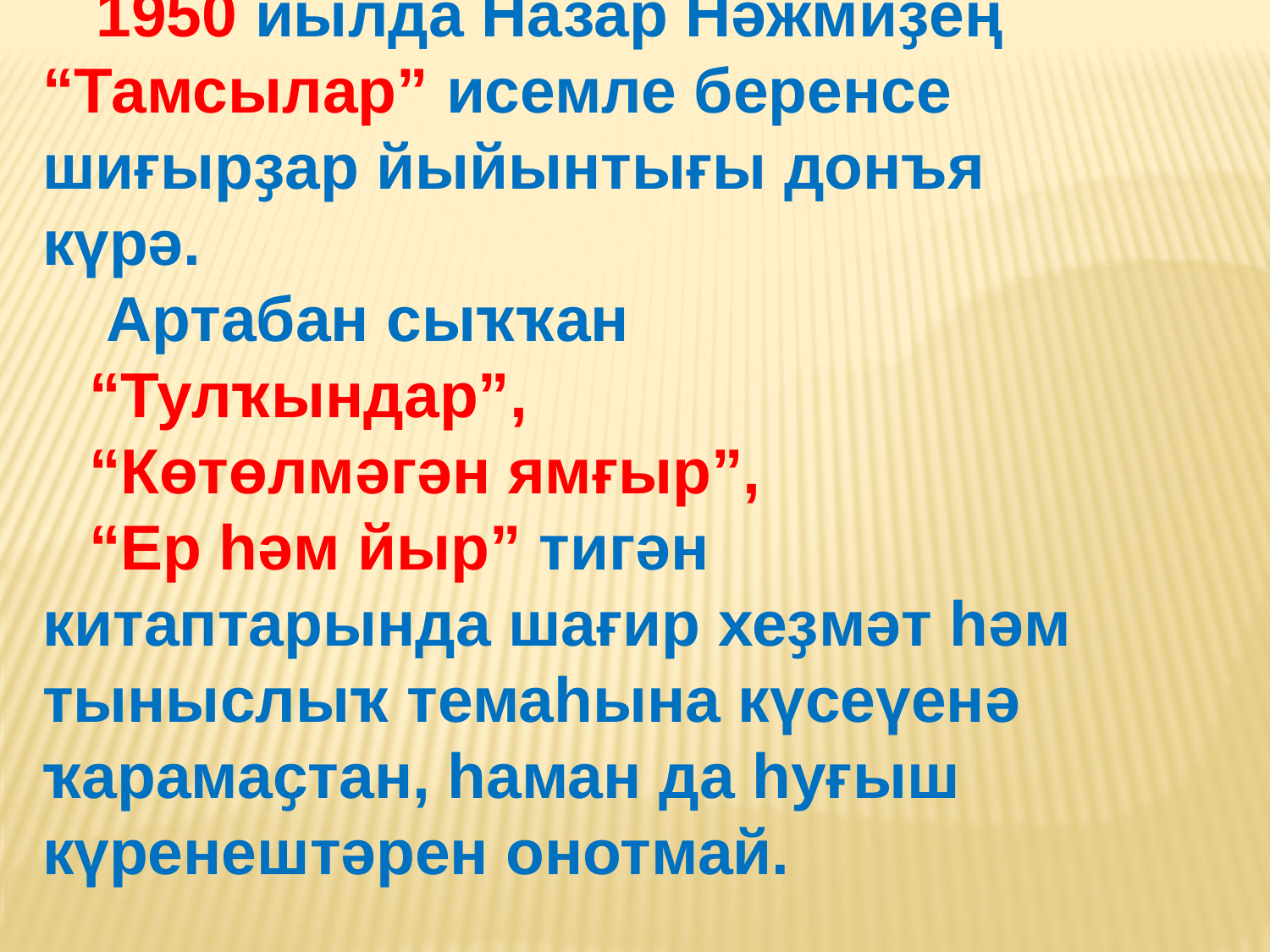

1950 йылда Назар Нәжмиҙең “Тамсылар” исемле беренсе шиғырҙар йыйынтығы донъя күрә.
 Артабан сыҡҡан
“Тулҡындар”,
“Көтөлмәгән ямғыр”,
“Ер һәм йыр” тигән китаптарында шағир хеҙмәт һәм тыныслыҡ темаһына күсеүенә ҡарамаҫтан, һаман да һуғыш күренештәрен онотмай.